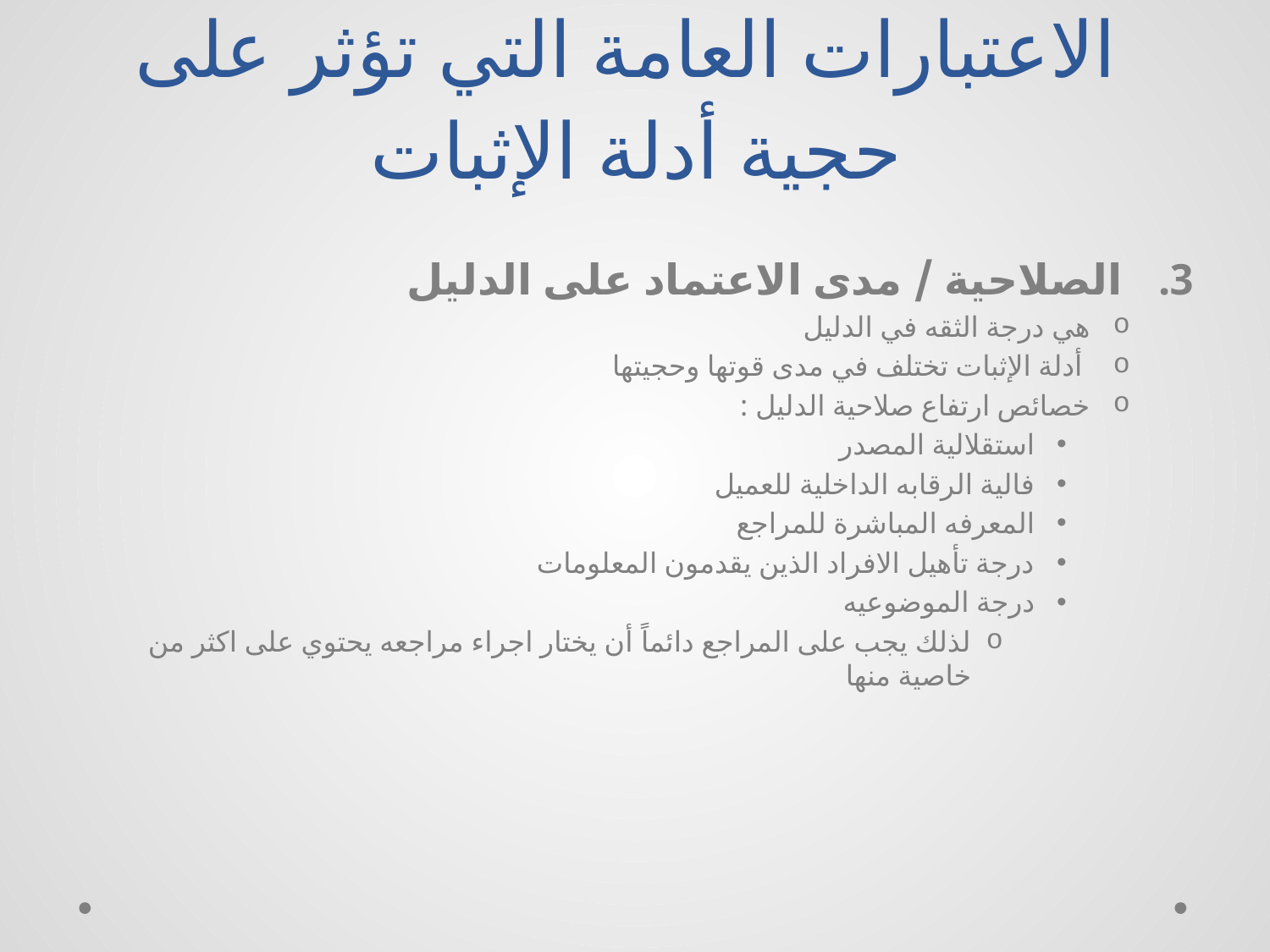

# الاعتبارات العامة التي تؤثر على حجية أدلة الإثبات
الصلاحية / مدى الاعتماد على الدليل
هي درجة الثقه في الدليل
 أدلة الإثبات تختلف في مدى قوتها وحجيتها
خصائص ارتفاع صلاحية الدليل :
استقلالية المصدر
فالية الرقابه الداخلية للعميل
المعرفه المباشرة للمراجع
درجة تأهيل الافراد الذين يقدمون المعلومات
درجة الموضوعيه
لذلك يجب على المراجع دائماً أن يختار اجراء مراجعه يحتوي على اكثر من خاصية منها